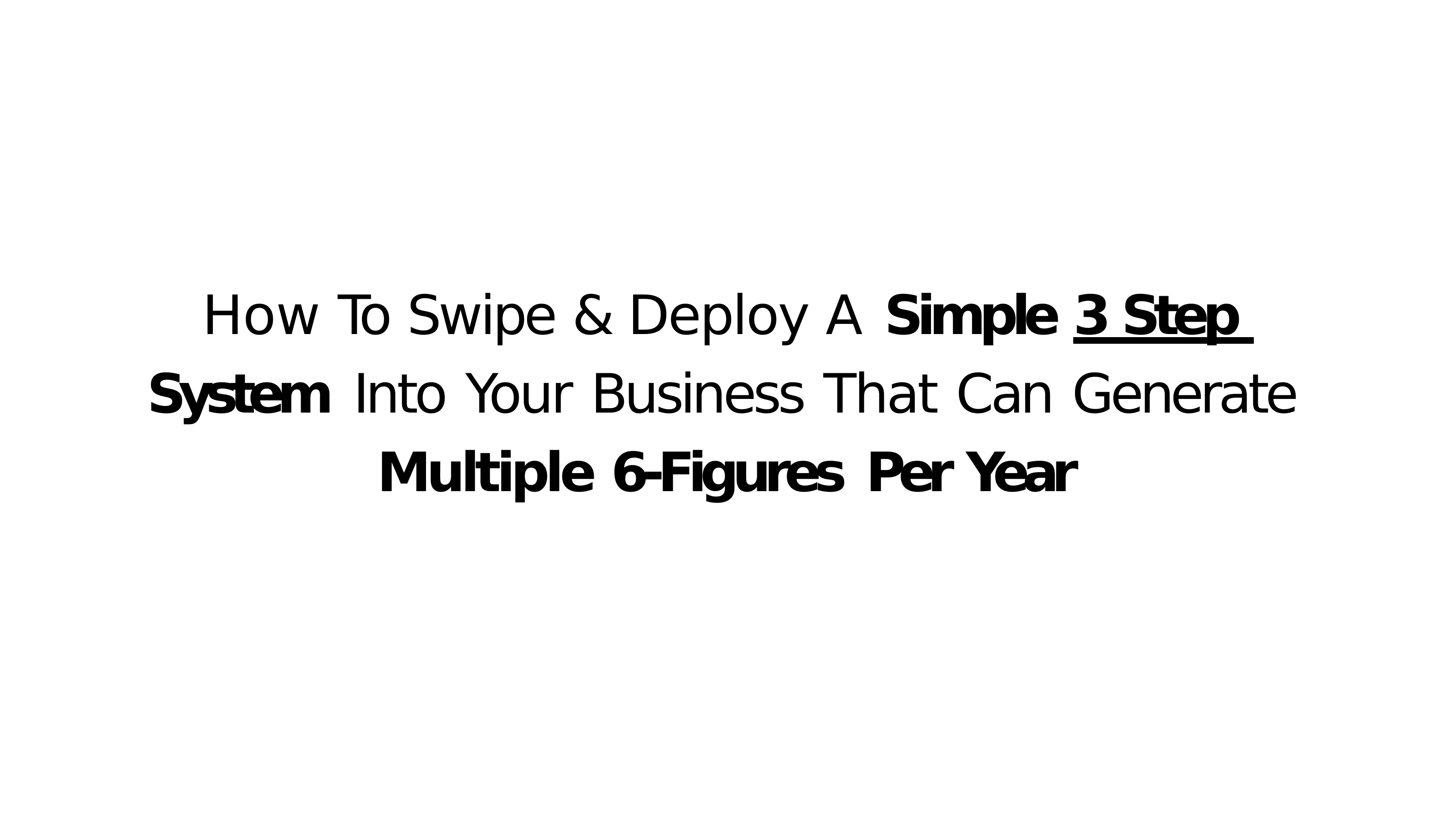

# How To Swipe & Deploy A Simple 3 Step  System Into Your Business That Can Generate  Multiple 6-Figures Per Year